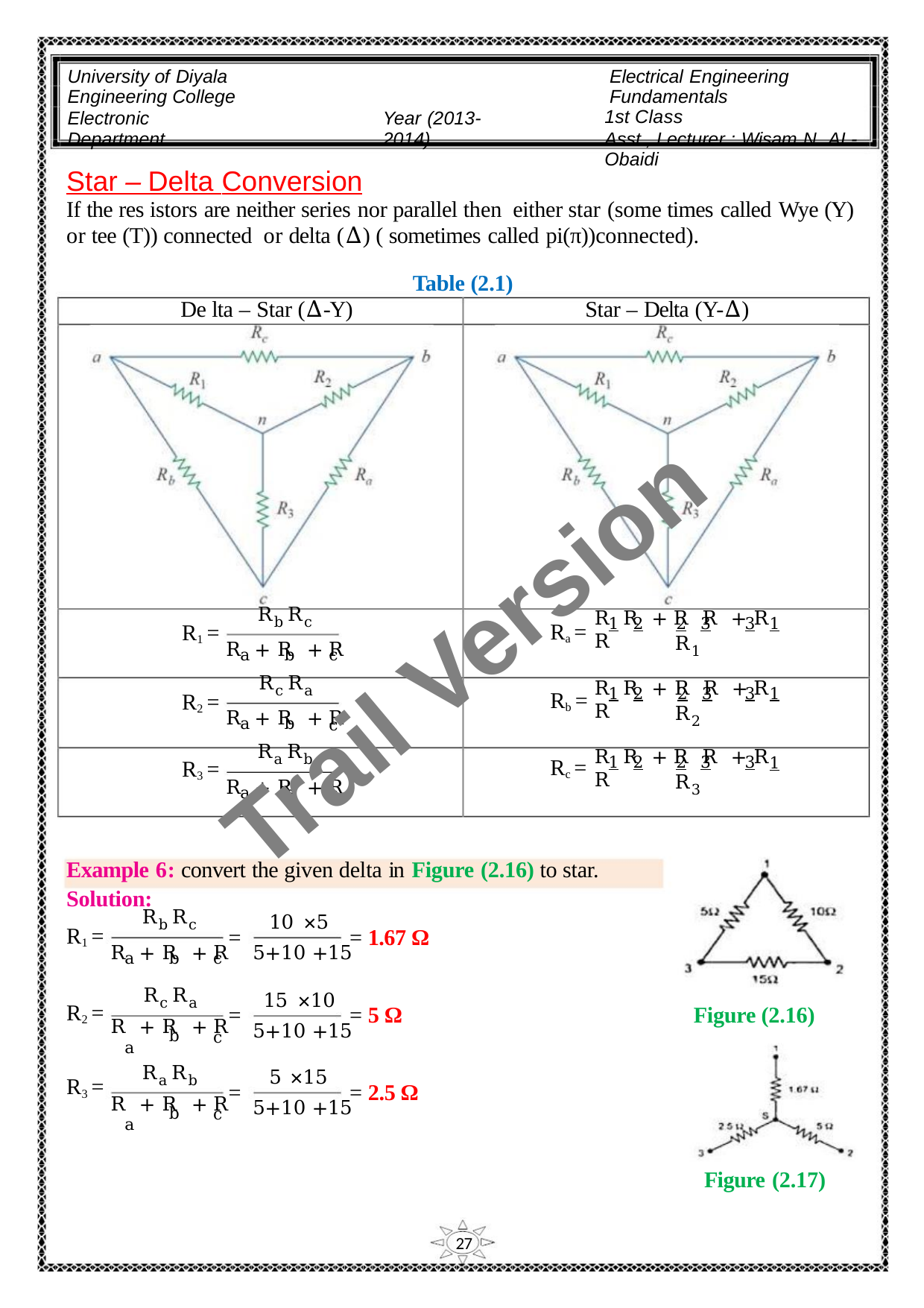

University of Diyala
Engineering College
Electronic Department
Electrical Engineering Fundamentals
1st Class
Asst., Lecturer : Wisam N. AL-Obaidi
Year (2013-2014)
Star – Delta Conversion
If the res istors are neither series nor parallel then either star (some times called Wye (Y)
or tee (T)) connected or delta (∆) ( sometimes called pi(π))connected).
Table (2.1)
De lta – Star (∆-Y)
Star – Delta (Y-∆)
Trail Version
Trail Version
Trail Version
Trail Version
Trail Version
Trail Version
Trail Version
Trail Version
Trail Version
Trail Version
Trail Version
Trail Version
Trail Version
R R + R R + R R
Rb Rc
R1 =
1
2
2
3
3
1
1
1
Ra =
Rb =
Rc =
R1
R + R + R
a
b
c
c
c
Rc Ra
R R + R R + R R
1
2
2
3
3
R2 =
R3 =
R + R + R
R2
a
b
Ra Rb
R R + R R + R R
1
2
2
3
3
R + R + R
R3
a
b
Example 6: convert the given delta in Figure (2.16) to star.
Solution:
Rb Rc
10 ×5
R1 =
R2 =
R3 =
=
=
=
= 1.67 Ω
= 5 Ω
R + R + R
5+10 +15
a
b
c
c
c
Rc Ra
R + R + R
a
15 ×10
Figure (2.16)
Figure (2.17)
5+10 +15
b
Ra Rb
R + R + R
a
5 ×15
= 2.5 Ω
5+10 +15
b
27